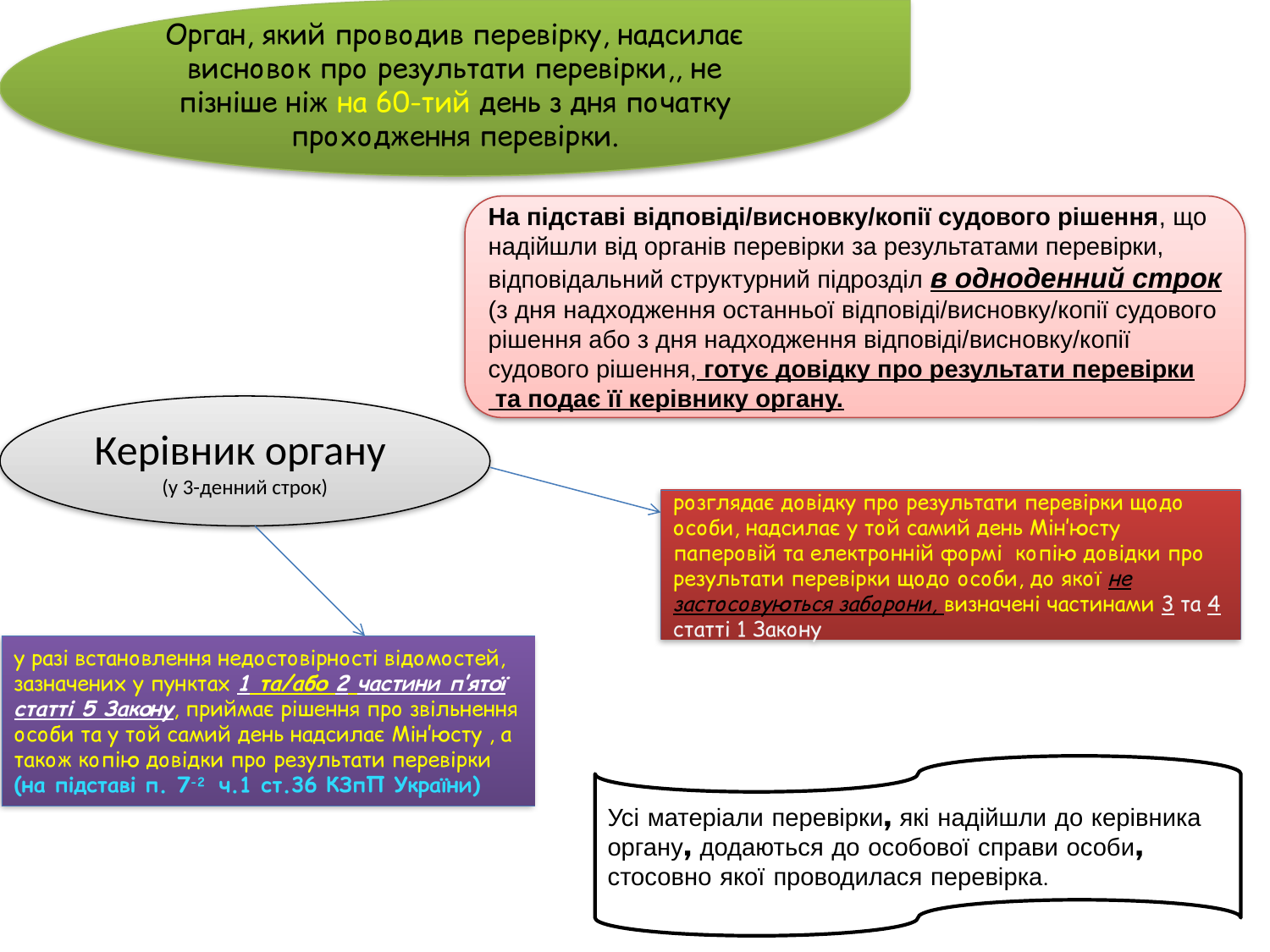

Орган, який проводив перевірку, надсилає висновок про результати перевірки,, не пізніше ніж на 60-тий день з дня початку проходження перевірки.

На підставі відповіді/висновку/копії судового рішення, що надійшли від органів перевірки за результатами перевірки, відповідальний структурний підрозділ в одноденний строк (з дня надходження останньої відповіді/висновку/копії судового рішення або з дня надходження відповіді/висновку/копії судового рішення, готує довідку про результати перевірки  та подає її керівнику органу.
Керівник органу
(у 3-денний строк)
розглядає довідку про результати перевірки щодо особи, надсилає у той самий день Мін’юсту  паперовій та електронній формі  копію довідки про результати перевірки щодо особи, до якої не застосовуються заборони, визначені частинами 3 та 4 статті 1 Закону
у разі встановлення недостовірності відомостей, зазначених у пунктах 1 та/або 2 частини п’ятої статті 5 Закону, приймає рішення про звільнення особи та у той самий день надсилає Мін’юсту , а також копію довідки про результати перевірки
(на підставі п. 7-2  ч.1 ст.36 КЗпП України)
Усі матеріали перевірки, які надійшли до керівника органу, додаються до особової справи особи, стосовно якої проводилася перевірка.